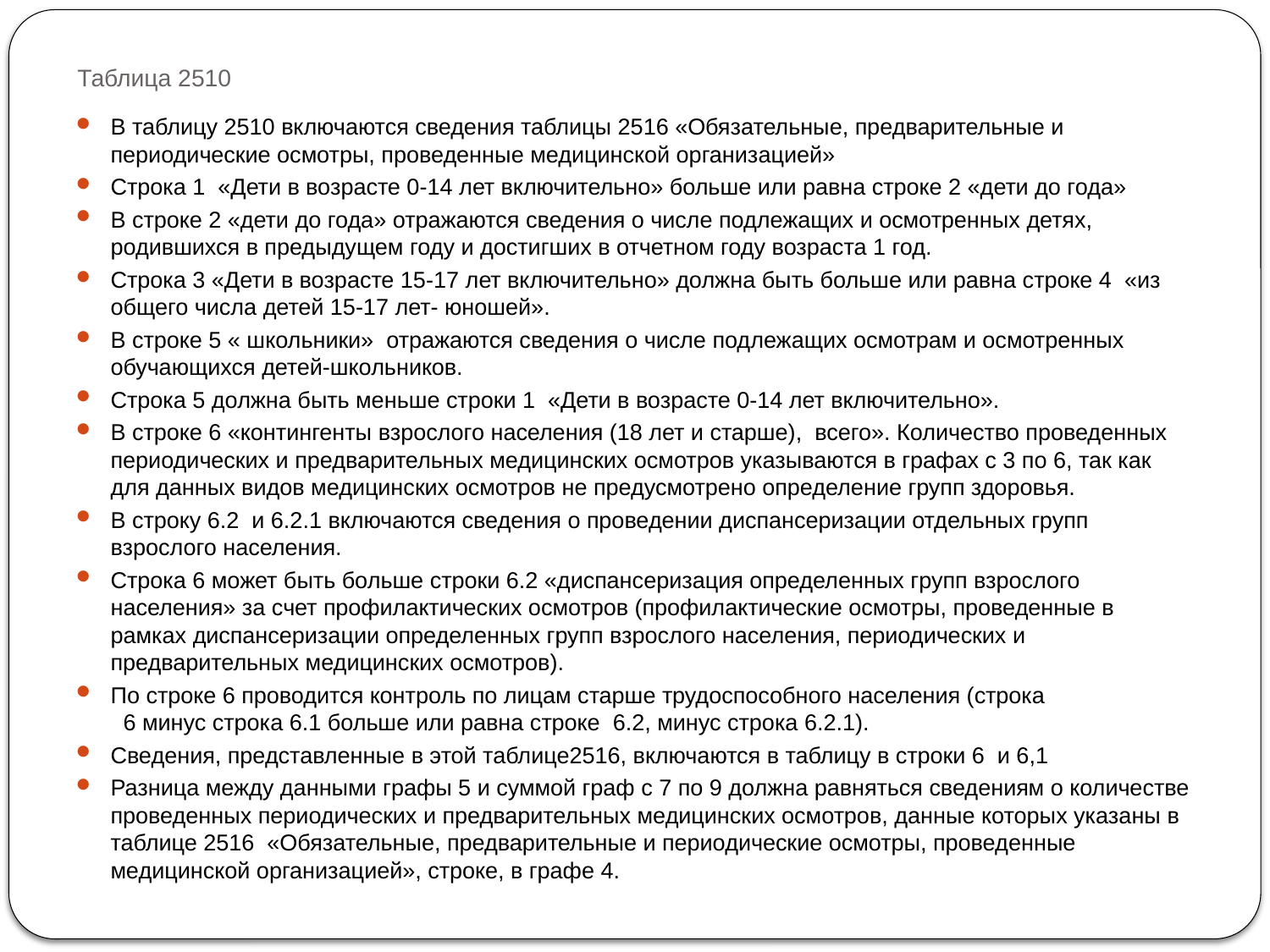

# Таблица 2510
В таблицу 2510 включаются сведения таблицы 2516 «Обязательные, предварительные и периодические осмотры, проведенные медицинской организацией»
Строка 1  «Дети в возрасте 0-14 лет включительно» больше или равна строке 2 «дети до года»
В строке 2 «дети до года» отражаются сведения о числе подлежащих и осмотренных детях, родившихся в предыдущем году и достигших в отчетном году возраста 1 год.
Строка 3 «Дети в возрасте 15-17 лет включительно» должна быть больше или равна строке 4  «из общего числа детей 15-17 лет- юношей».
В строке 5 « школьники»  отражаются сведения о числе подлежащих осмотрам и осмотренных обучающихся детей-школьников.
Строка 5 должна быть меньше строки 1  «Дети в возрасте 0-14 лет включительно».
В строке 6 «контингенты взрослого населения (18 лет и старше),  всего». Количество проведенных периодических и предварительных медицинских осмотров указываются в графах с 3 по 6, так как для данных видов медицинских осмотров не предусмотрено определение групп здоровья.
В строку 6.2  и 6.2.1 включаются сведения о проведении диспансеризации отдельных групп взрослого населения.
Строка 6 может быть больше строки 6.2 «диспансеризация определенных групп взрослого населения» за счет профилактических осмотров (профилактические осмотры, проведенные в рамках диспансеризации определенных групп взрослого населения, периодических и предварительных медицинских осмотров).
По строке 6 проводится контроль по лицам старше трудоспособного населения (строка                          6 минус строка 6.1 больше или равна строке  6.2, минус строка 6.2.1).
Сведения, представленные в этой таблице2516, включаются в таблицу в строки 6  и 6,1
Разница между данными графы 5 и суммой граф с 7 по 9 должна равняться сведениям о количестве проведенных периодических и предварительных медицинских осмотров, данные которых указаны в таблице 2516  «Обязательные, предварительные и периодические осмотры, проведенные медицинской организацией», строке, в графе 4.